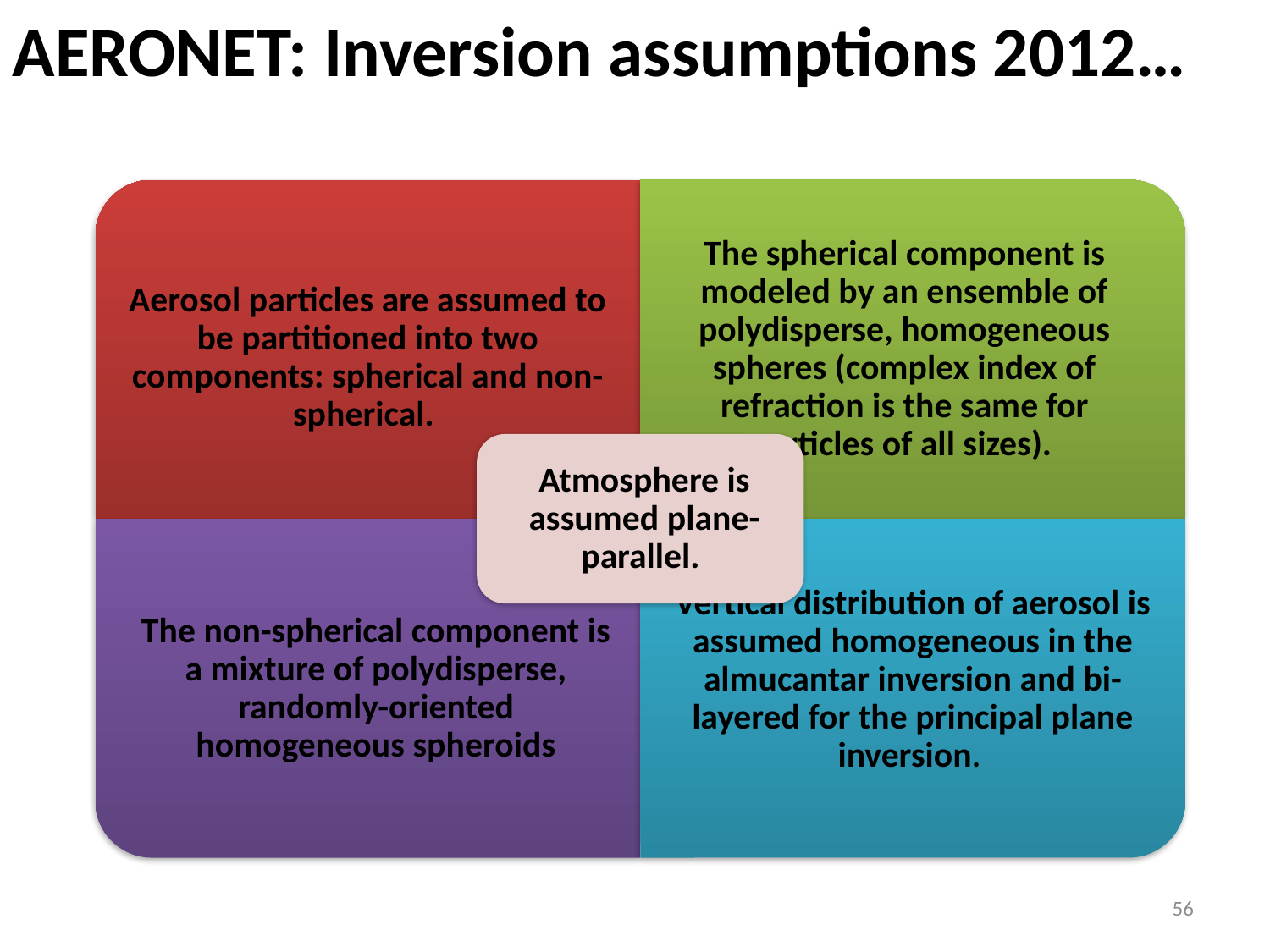

AERONET: Inversion assumptions 2012…
Aerosol particles are assumed to be partitioned into two components: spherical and non-spherical.
The spherical component is modeled by an ensemble of polydisperse, homogeneous spheres (complex index of refraction is the same for particles of all sizes).
The non-spherical component is a mixture of polydisperse, randomly-oriented homogeneous spheroids
Vertical distribution of aerosol is assumed homogeneous in the almucantar inversion and bi-layered for the principal plane inversion.
Atmosphere is assumed plane-parallel.
56